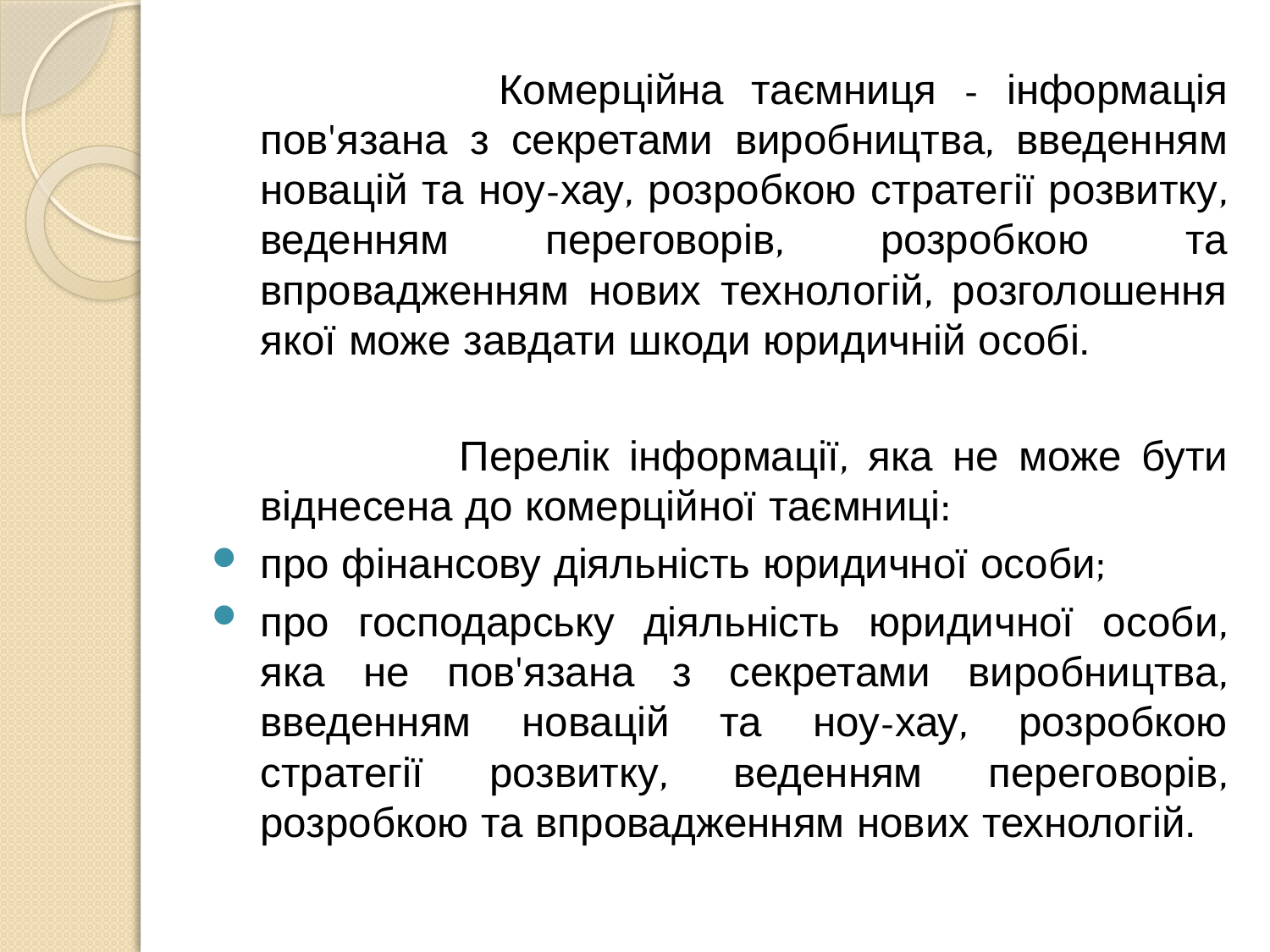

#
          Комерційна таємниця − інформація пов'язана з секретами виробництва, введенням новацій та ноу-хау, розробкою стратегії розвитку, веденням переговорів, розробкою та впровадженням нових технологій, розголошення якої може завдати шкоди юридичній особі.

            Перелік інформації, яка не може бути віднесена до комерційної таємниці:
про фінансову діяльність юридичної особи;
про господарську діяльність юридичної особи, яка не пов'язана з секретами виробництва, введенням новацій та ноу-хау, розробкою стратегії розвитку, веденням переговорів, розробкою та впровадженням нових технологій.